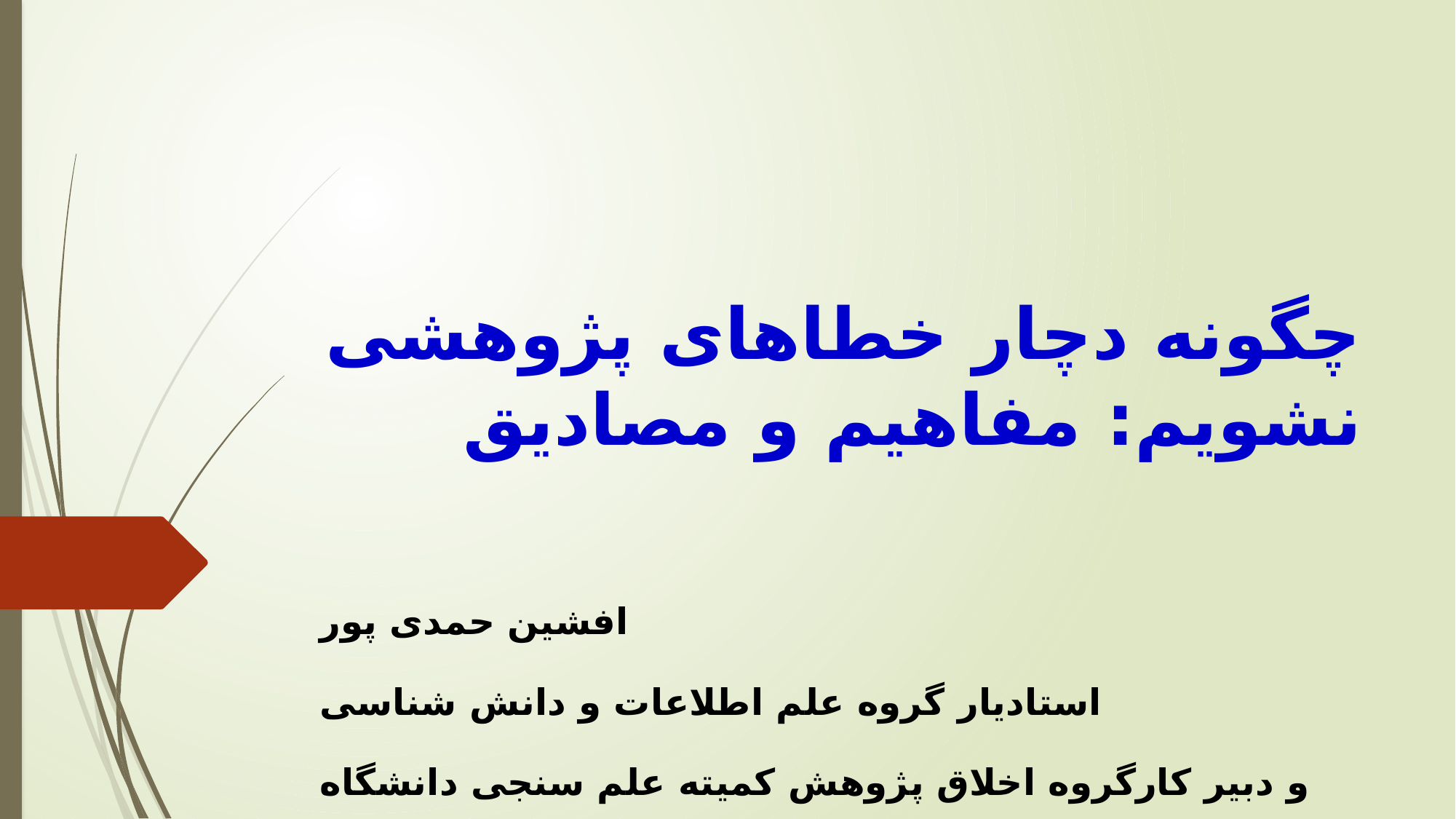

# چگونه دچار خطاهای پژوهشی نشویم: مفاهیم و مصادیق
افشین حمدی پور
استادیار گروه علم اطلاعات و دانش شناسی
و دبیر کارگروه اخلاق پژوهش کمیته علم سنجی دانشگاه